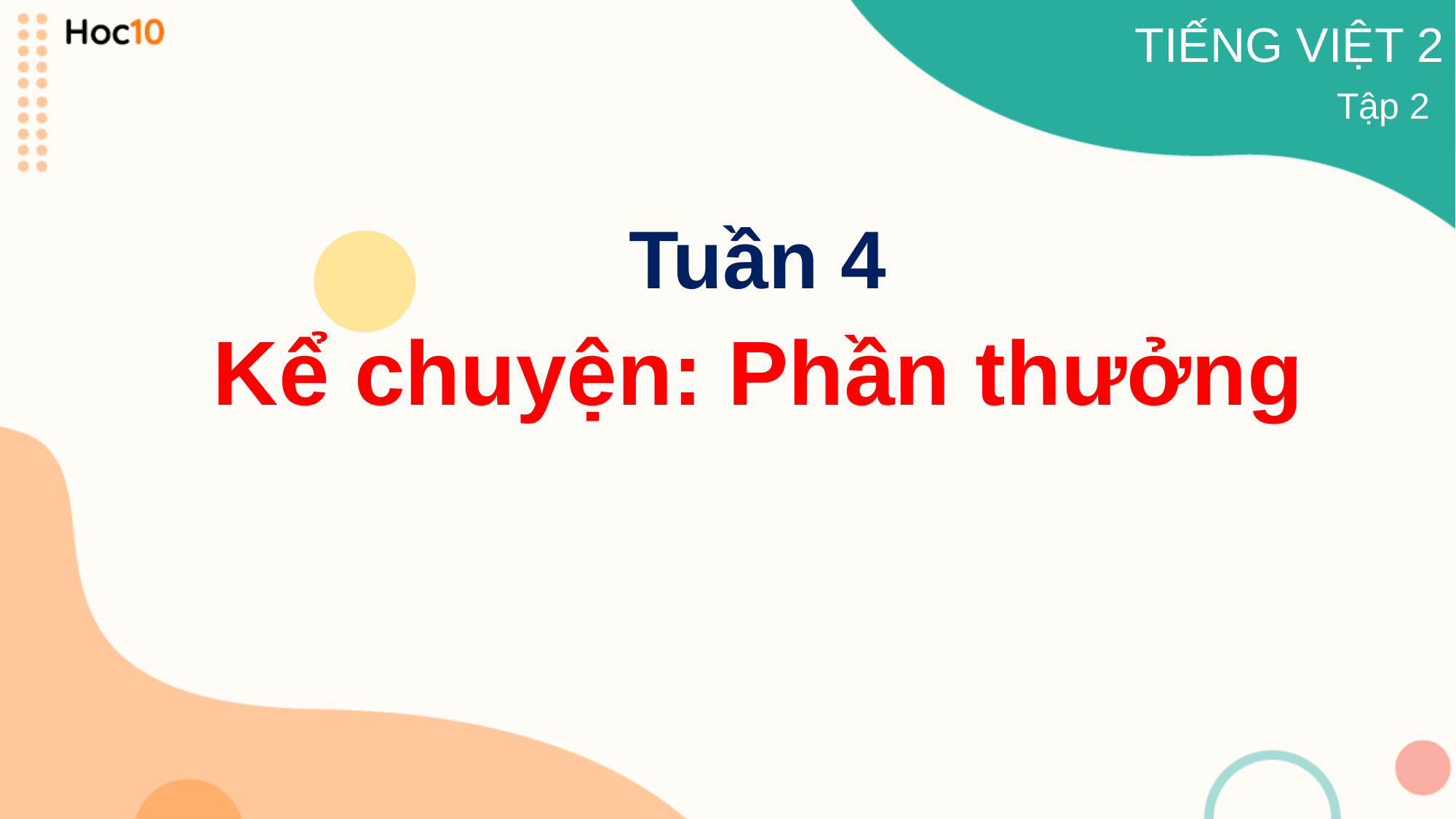

TIẾNG VIỆT 2
Tập 2
Tuần 4
Kể chuyện: Phần thưởng